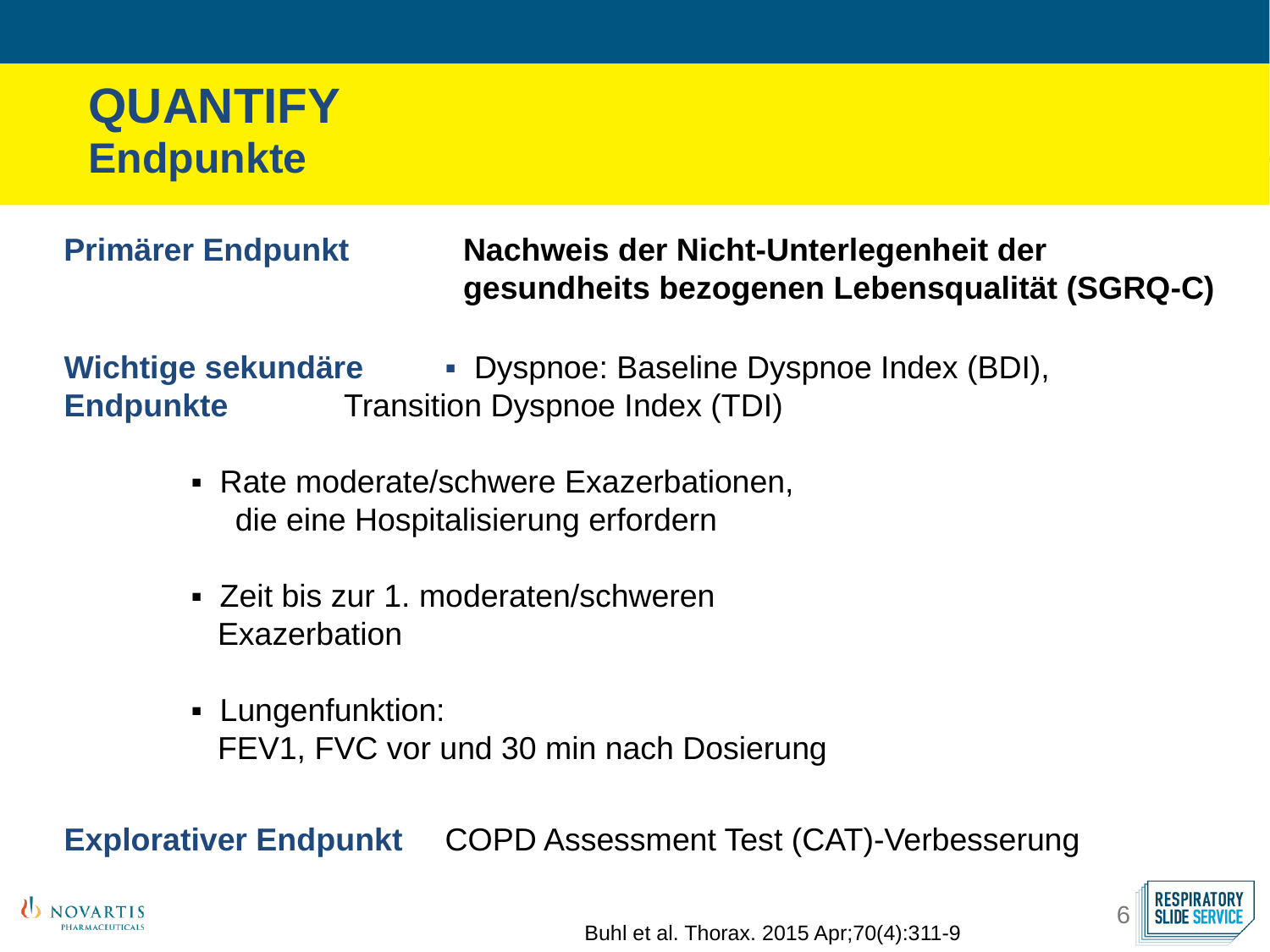

QUANTIFY
Endpunkte
Primärer Endpunkt	Nachweis der Nicht-Unterlegenheit der
gesundheits bezogenen Lebensqualität (SGRQ-C)
Wichtige sekundäre 	▪  Dyspnoe: Baseline Dyspnoe Index (BDI),
Endpunkte	   Transition Dyspnoe Index (TDI)
	▪  Rate moderate/schwere Exazerbationen,
 	     die eine Hospitalisierung erfordern
	▪  Zeit bis zur 1. moderaten/schweren
	   Exazerbation
	▪  Lungenfunktion:
	   FEV1, FVC vor und 30 min nach Dosierung

Explorativer Endpunkt	COPD Assessment Test (CAT)-Verbesserung
Buhl et al. Thorax. 2015 Apr;70(4):311-9